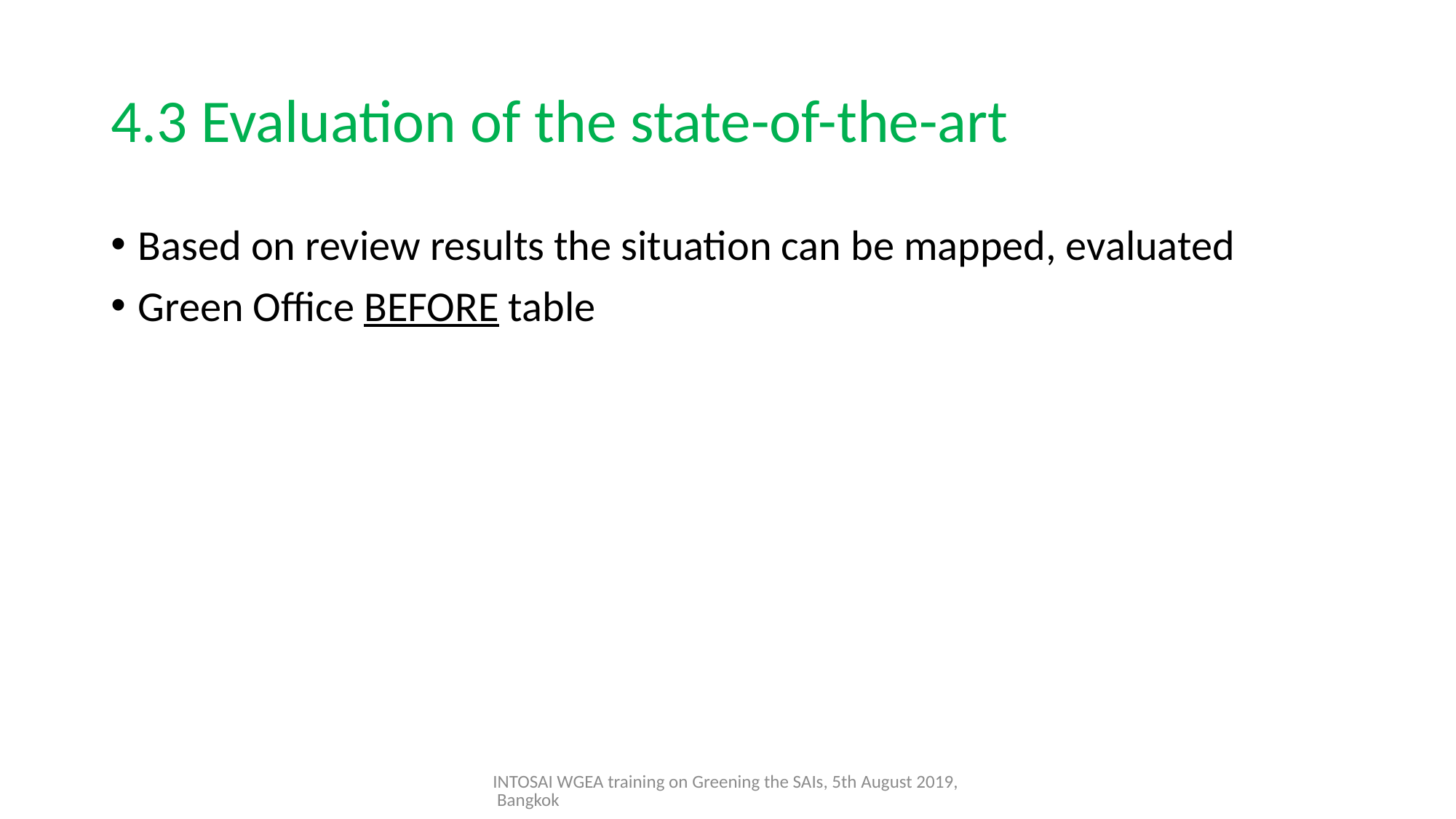

# 4.3 Evaluation of the state-of-the-art
Based on review results the situation can be mapped, evaluated
Green Office BEFORE table
INTOSAI WGEA training on Greening the SAIs, 5th August 2019, Bangkok